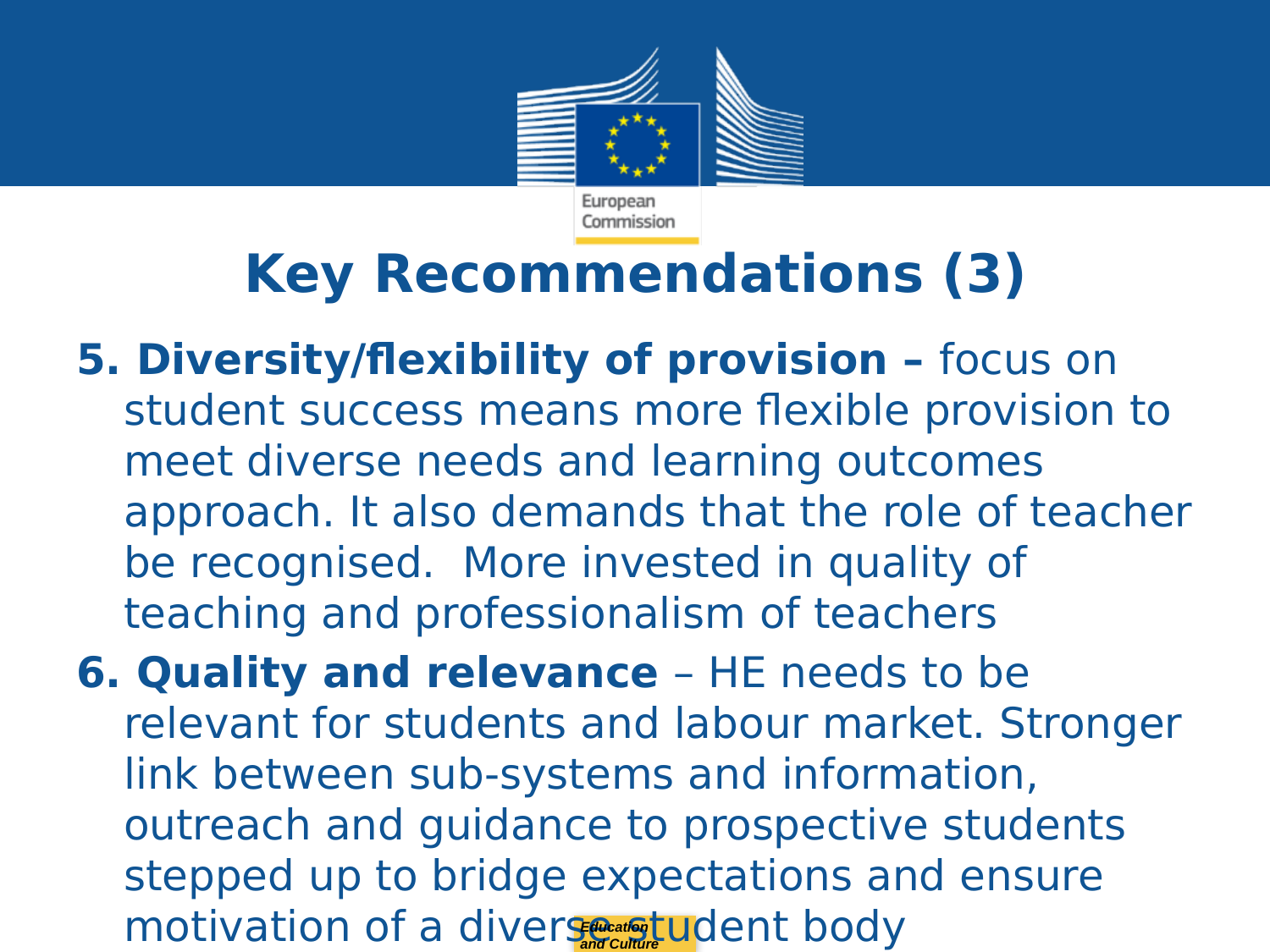

# Key Recommendations (3)
5. Diversity/flexibility of provision – focus on student success means more flexible provision to meet diverse needs and learning outcomes approach. It also demands that the role of teacher be recognised.  More invested in quality of teaching and professionalism of teachers
6. Quality and relevance – HE needs to be relevant for students and labour market. Stronger link between sub-systems and information, outreach and guidance to prospective students stepped up to bridge expectations and ensure motivation of a diverse student body

Education
and Culture